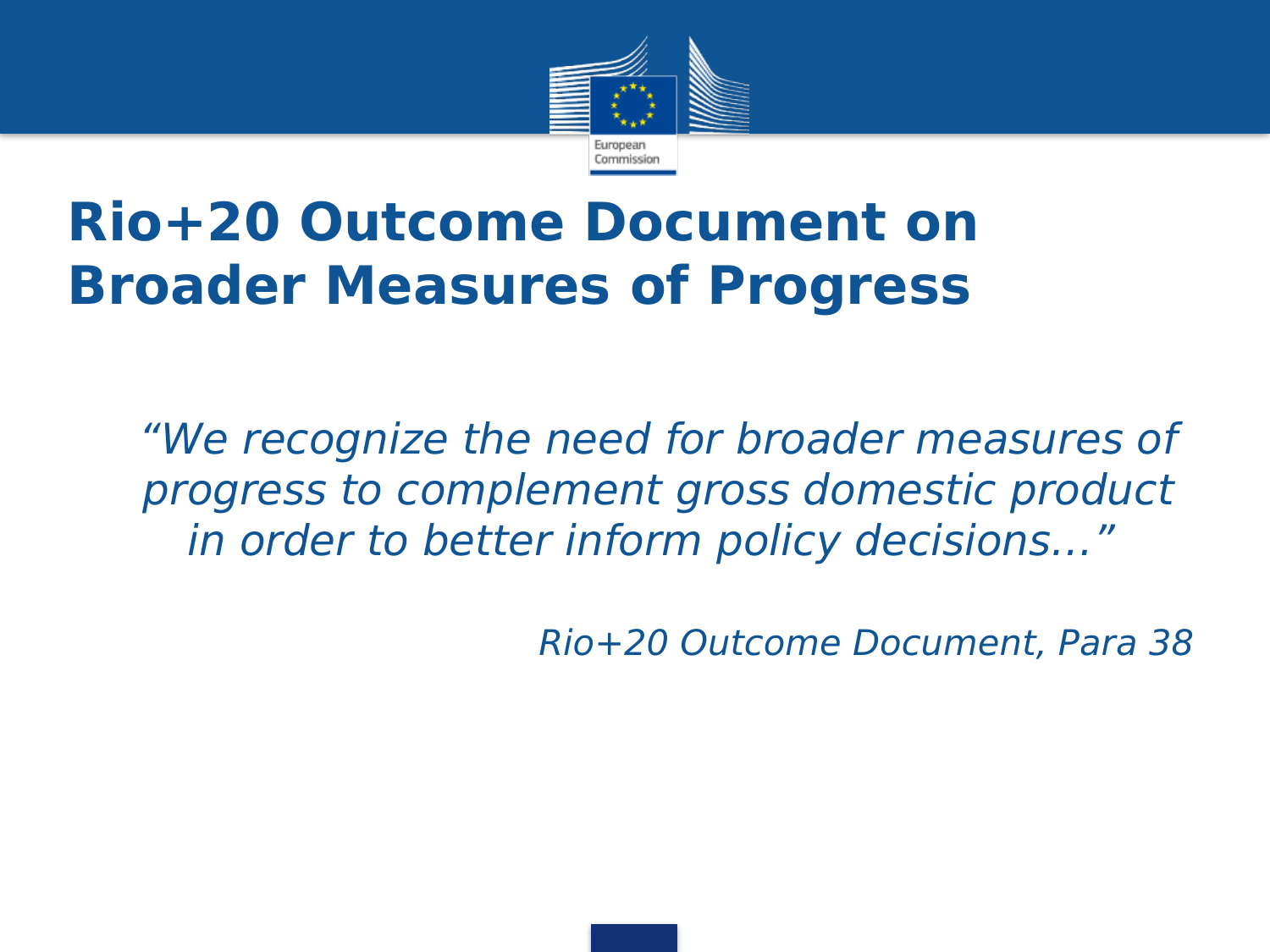

# Rio+20 Outcome Document on Broader Measures of Progress

“We recognize the need for broader measures of progress to complement gross domestic product in order to better inform policy decisions…”

Rio+20 Outcome Document, Para 38